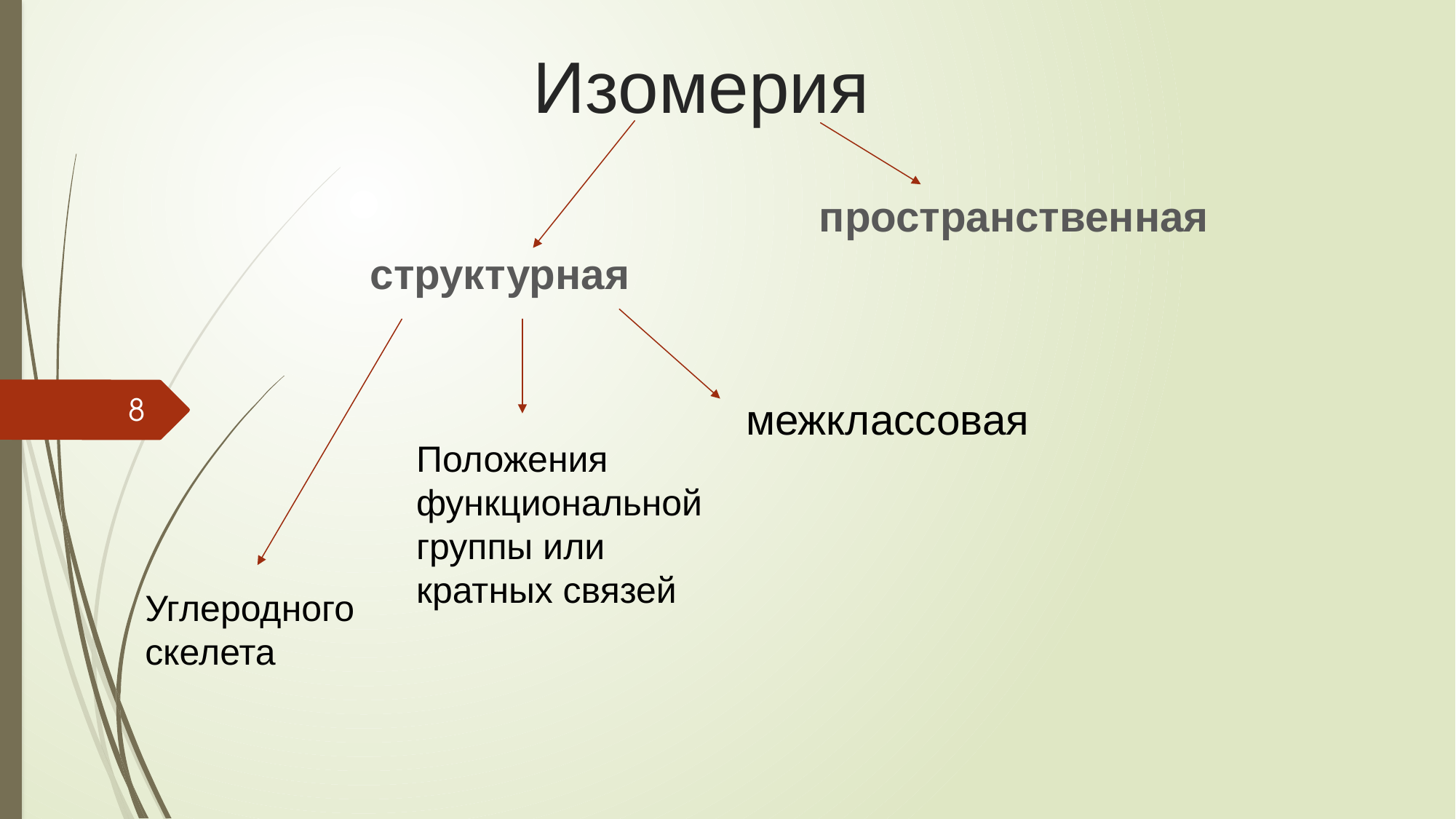

# Изомерия
пространственная
структурная
межклассовая
8
Положения функциональной группы или кратных связей
Углеродного скелета